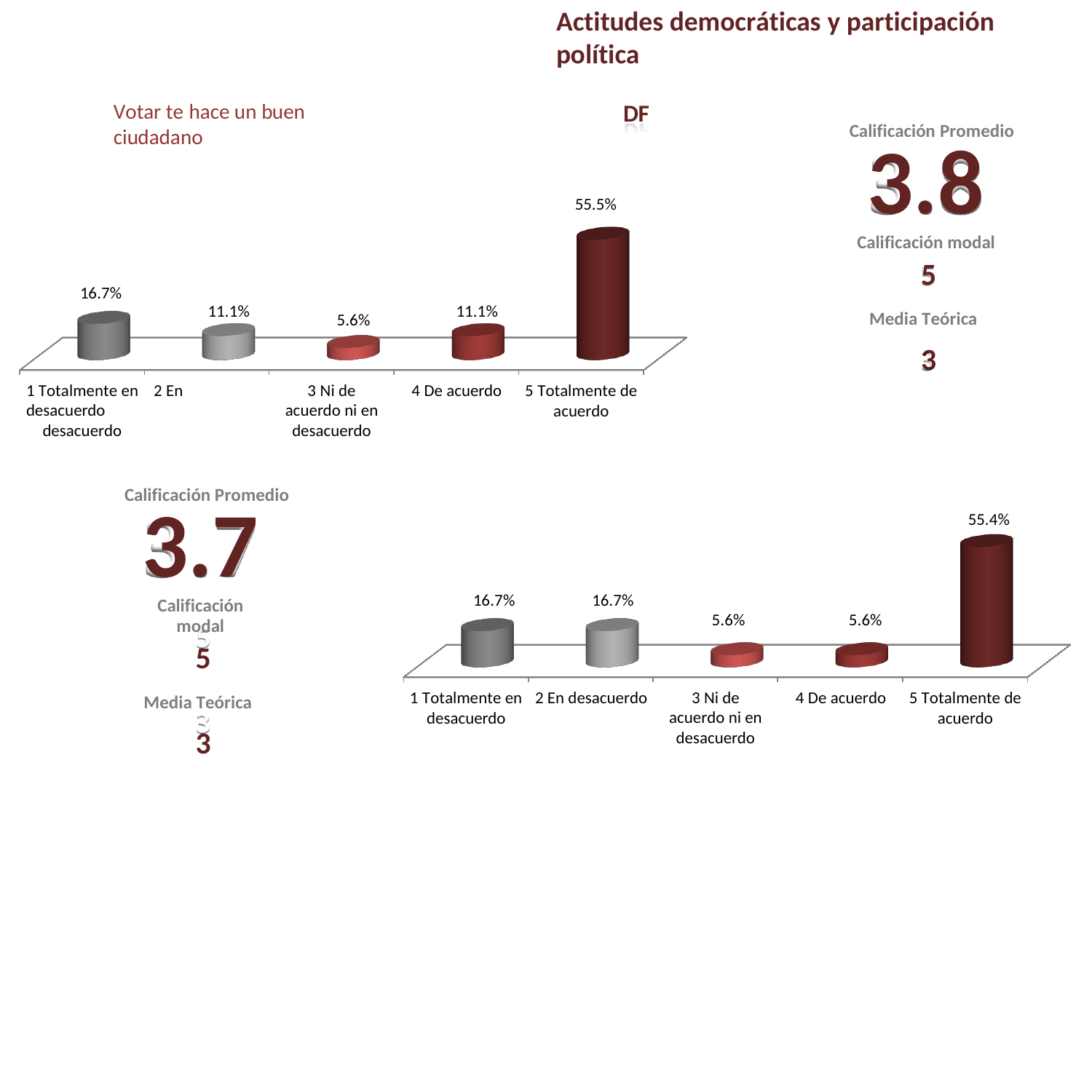

Actitudes democráticas y participación política
DF
Votar te hace un buen ciudadano

Calificación Promedio
3.8
Calificación modal
5

Media Teórica

3
55.5%

16.7%
11.1%
11.1%
5.6%

3 Ni de acuerdo ni en desacuerdo
1 Totalmente en    2 En desacuerdo
desacuerdo
4 De acuerdo
5 Totalmente de
acuerdo

Calificación Promedio
3.7
Calificación modal
5

Media Teórica

3
55.4%

16.7%
16.7%
5.6%
5.6%

3 Ni de acuerdo ni en desacuerdo
1 Totalmente en
desacuerdo
2 En desacuerdo
4 De acuerdo
5 Totalmente de
acuerdo